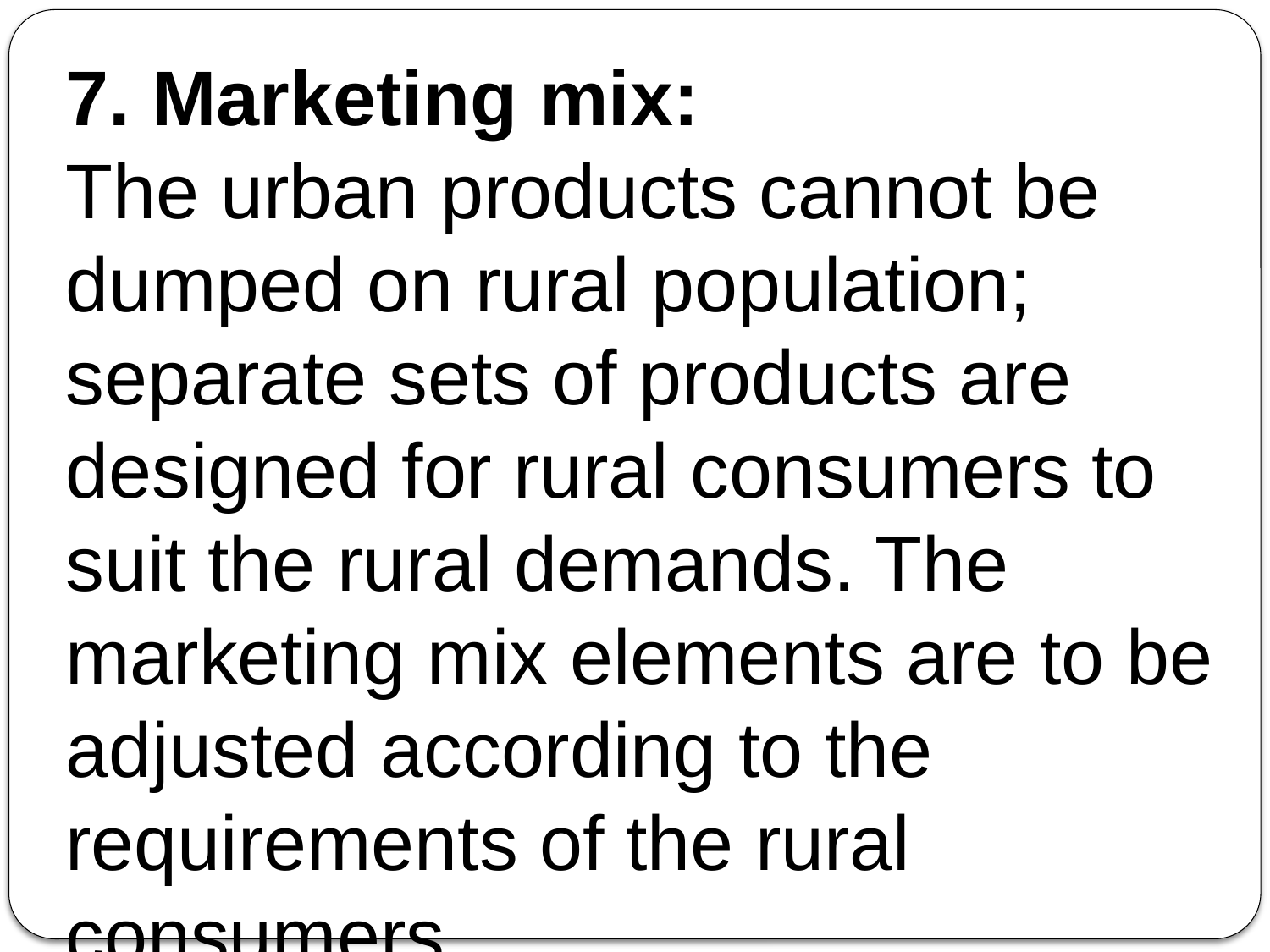

7. Marketing mix:
The urban products cannot be dumped on rural population; separate sets of prod­ucts are designed for rural consumers to suit the rural demands. The marketing mix elements are to be adjusted according to the requirements of the rural consumers.